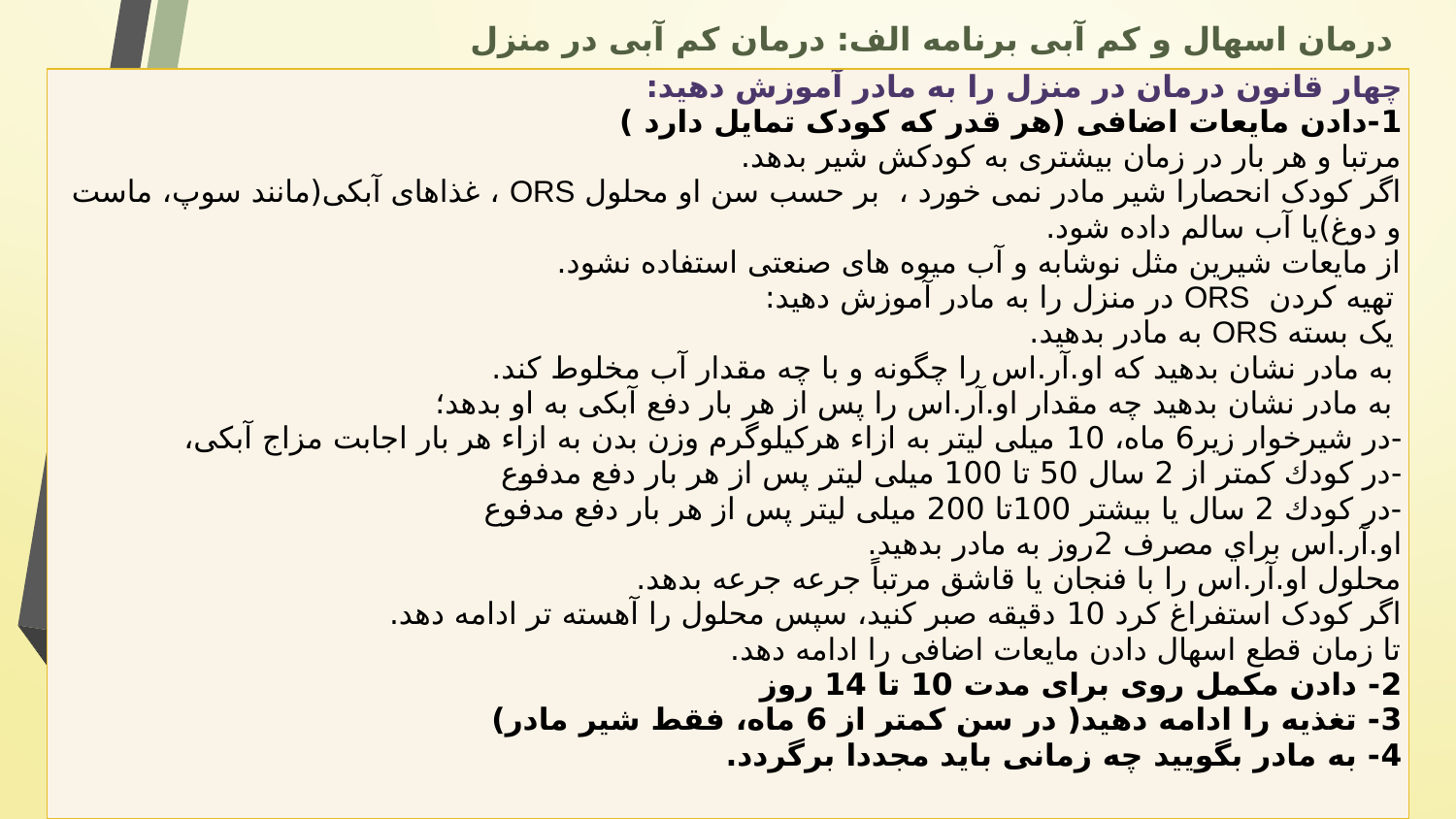

# درمان اسهال و کم آبی برنامه الف: درمان کم آبی در منزل
| چهار قانون درمان در منزل را به مادر آموزش دهيد: 1-دادن مايعات اضافی (هر قدر که کودک تمایل دارد ) مرتبا و هر بار در زمان بيشتری به کودکش شير بدهد. اگر کودک انحصارا شیر مادر نمی خورد ، بر حسب سن او محلول ORS ، غذاهای آبکی(مانند سوپ، ماست و دوغ)یا آب سالم داده شود. از مایعات شیرین مثل نوشابه و آب میوه های صنعتی استفاده نشود. تهیه کردن ORS در منزل را به مادر آموزش دهيد: یک بسته ORS به مادر بدهيد. به مادر نشان بدهید که او.آر.اس را چگونه و با چه مقدار آب مخلوط کند. به مادر نشان بدهید چه مقدار او.آر.اس را پس از هر بار دفع آبکی به او بدهد؛ -در شیرخوار زیر6 ماه، 10 میلى لیتر به ازاء هرکیلوگرم وزن بدن به ازاء هر بار اجابت مزاج آبکی، -در کودك کمتر از 2 سال 50 تا 100 میلی لیتر پس از هر بار دفع مدفوع -در کودك 2 سال یا بیشتر 100تا 200 میلی لیتر پس از هر بار دفع مدفوع او.آر.اس براي مصرف 2روز به مادر بدهید. محلول او.آر.اس را با فنجان یا قاشق مرتباً جرعه جرعه بدهد. اگر کودک استفراغ کرد 10 دقیقه صبر کنید، سپس محلول را آهسته تر ادامه دهد. تا زمان قطع اسهال دادن مایعات اضافی را ادامه دهد. 2- دادن مکمل روی برای مدت 10 تا 14 روز 3- تغذیه را ادامه دهید( در سن کمتر از 6 ماه، فقط شیر مادر) 4- به مادر بگویید چه زمانی باید مجددا برگردد. |
| --- |